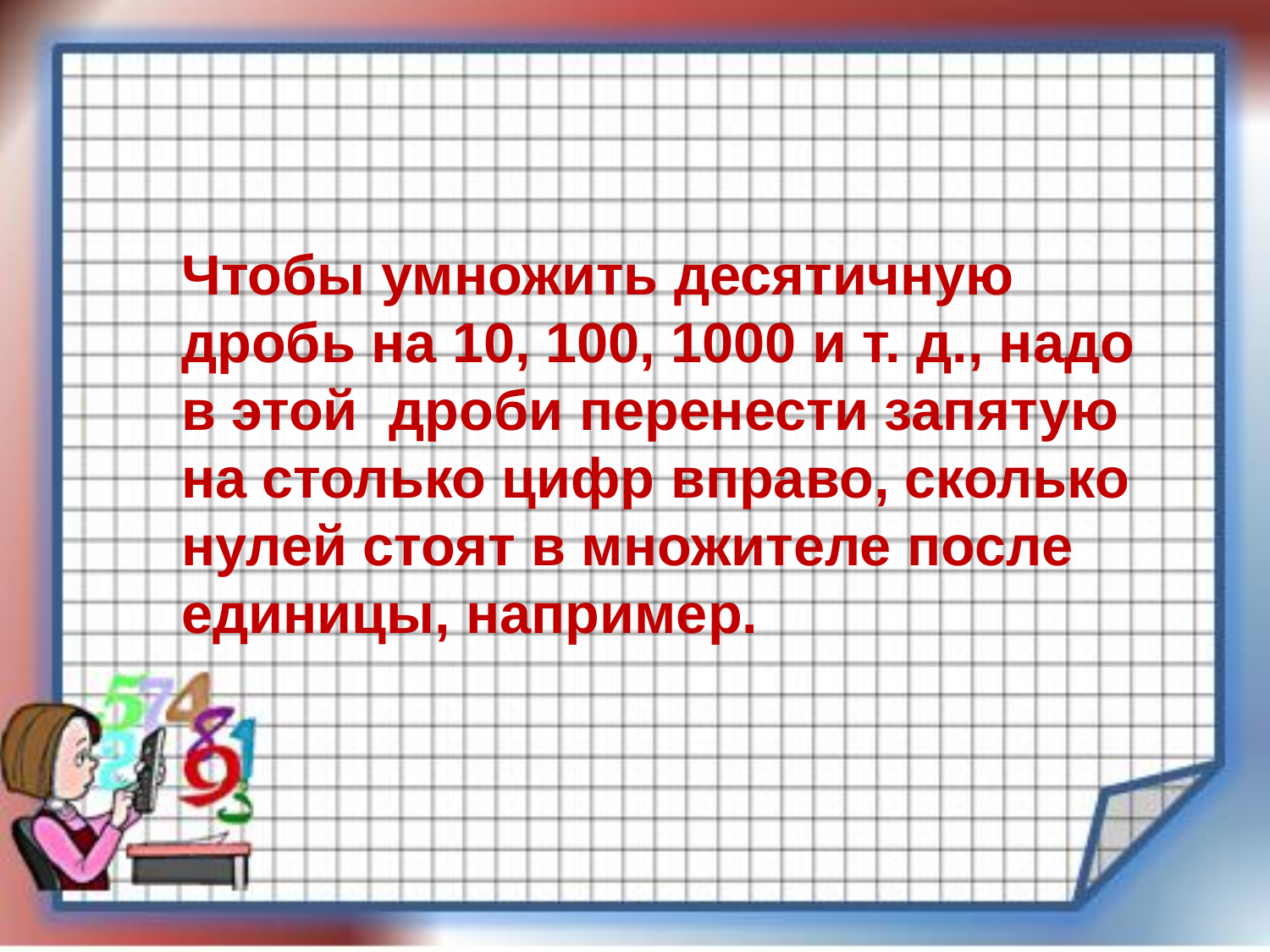

Чтобы умножить десятичную дробь на 10, 100, 1000 и т. д., надо в этой  дроби перенести запятую на столько цифр вправо, сколько нулей стоят в множителе после единицы, например.